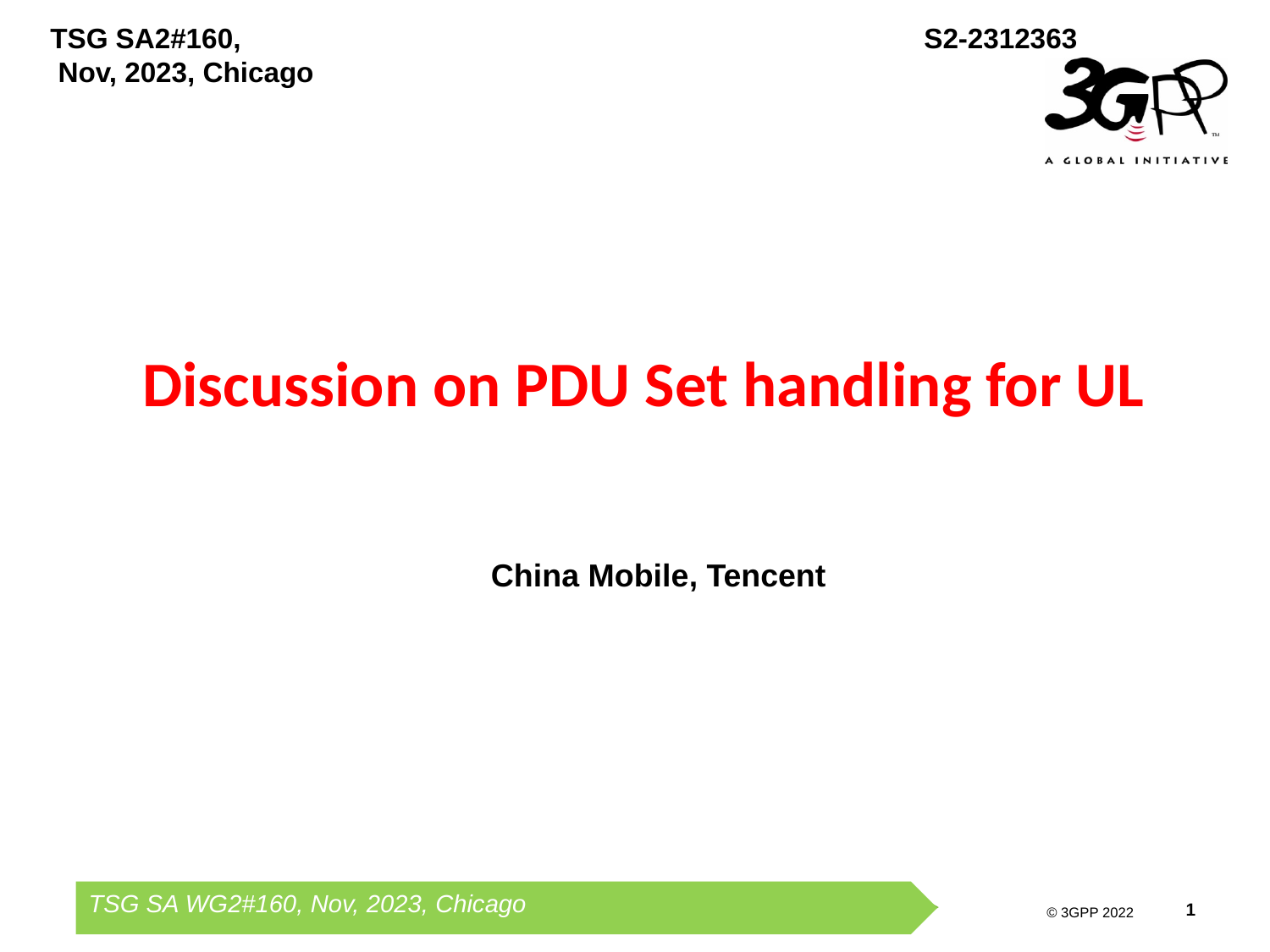

TSG SA2#160,
 Nov, 2023, Chicago
S2-2312363
# Discussion on PDU Set handling for UL
China Mobile, Tencent